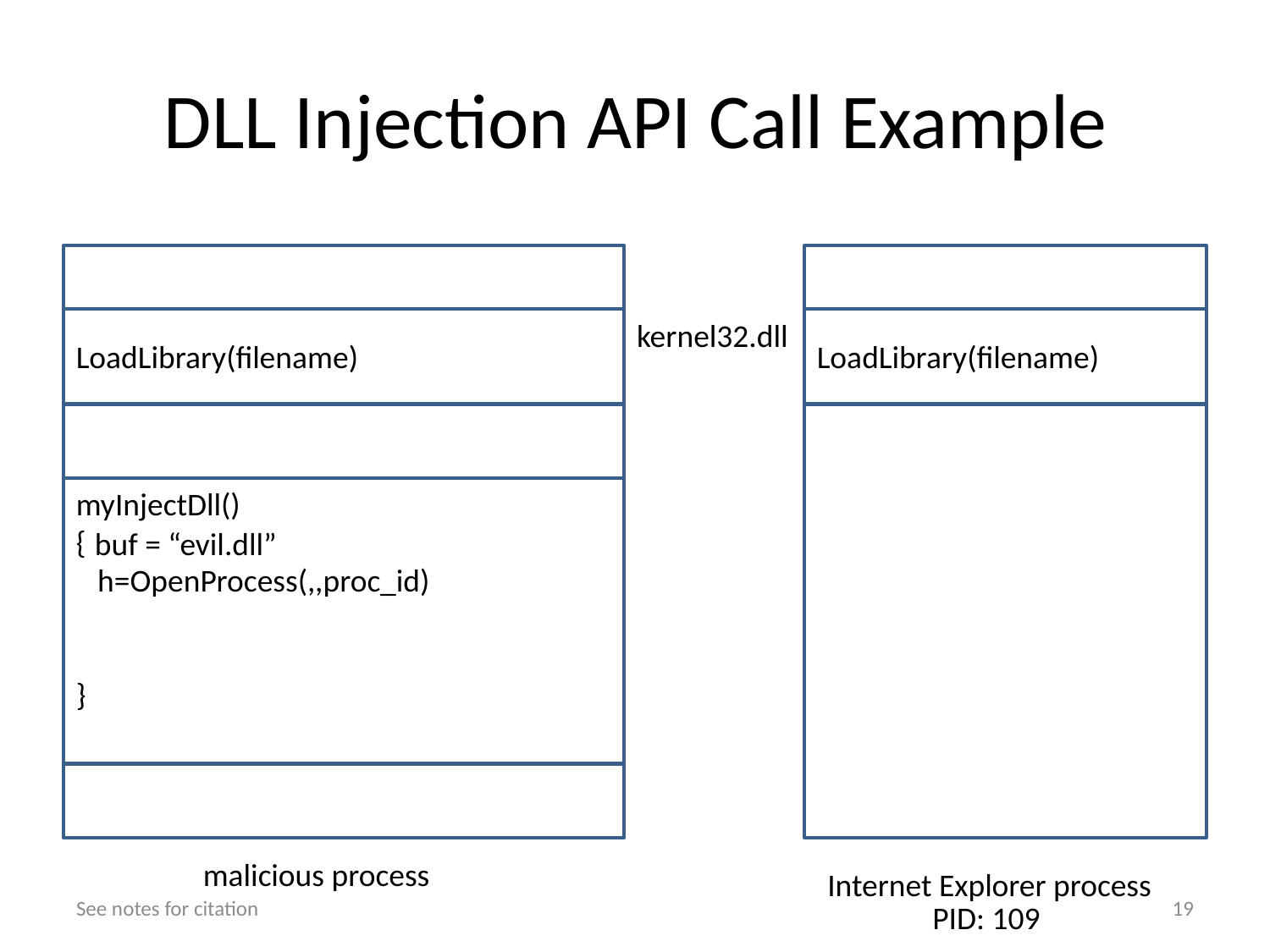

# DLL Injection API Call Example

LoadLibrary(filename)

kernel32.dll

LoadLibrary(filename)
myInjectDll()
{
   h=OpenProcess(,,proc_id)

}
malicious process
Internet Explorer process
buf = “evil.dll”
PID: 109
See notes for citation
19